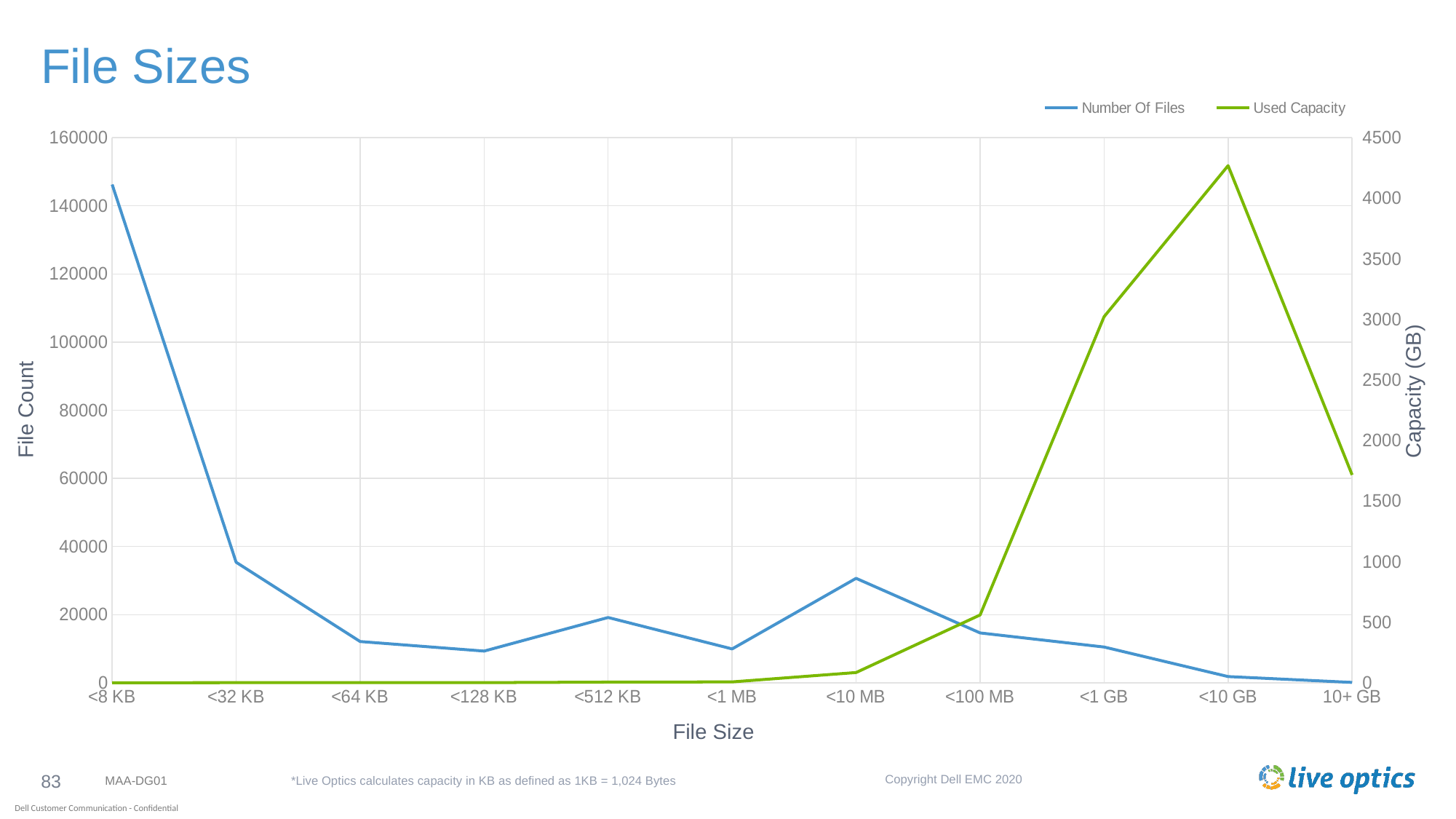

# File Sizes

### Chart

| Category | Number Of Files | Used Capacity |
|---|---|---|
| <8 KB | 146259.0 | 0.3 |
| <32 KB | 35361.0 | 0.52 |
| <64 KB | 12097.0 | 0.52 |
| <128 KB | 9291.0 | 0.81 |
| <512 KB | 19151.0 | 5.05 |
| <1 MB | 9930.0 | 7.06 |
| <10 MB | 30651.0 | 84.45 |
| <100 MB | 14619.0 | 559.7 |
| <1 GB | 10481.0 | 3022.21 |
| <10 GB | 1815.0 | 4269.03 |
| 10+ GB | 96.0 | 1715.85 |
Capacity (GB)
File Count
File Size